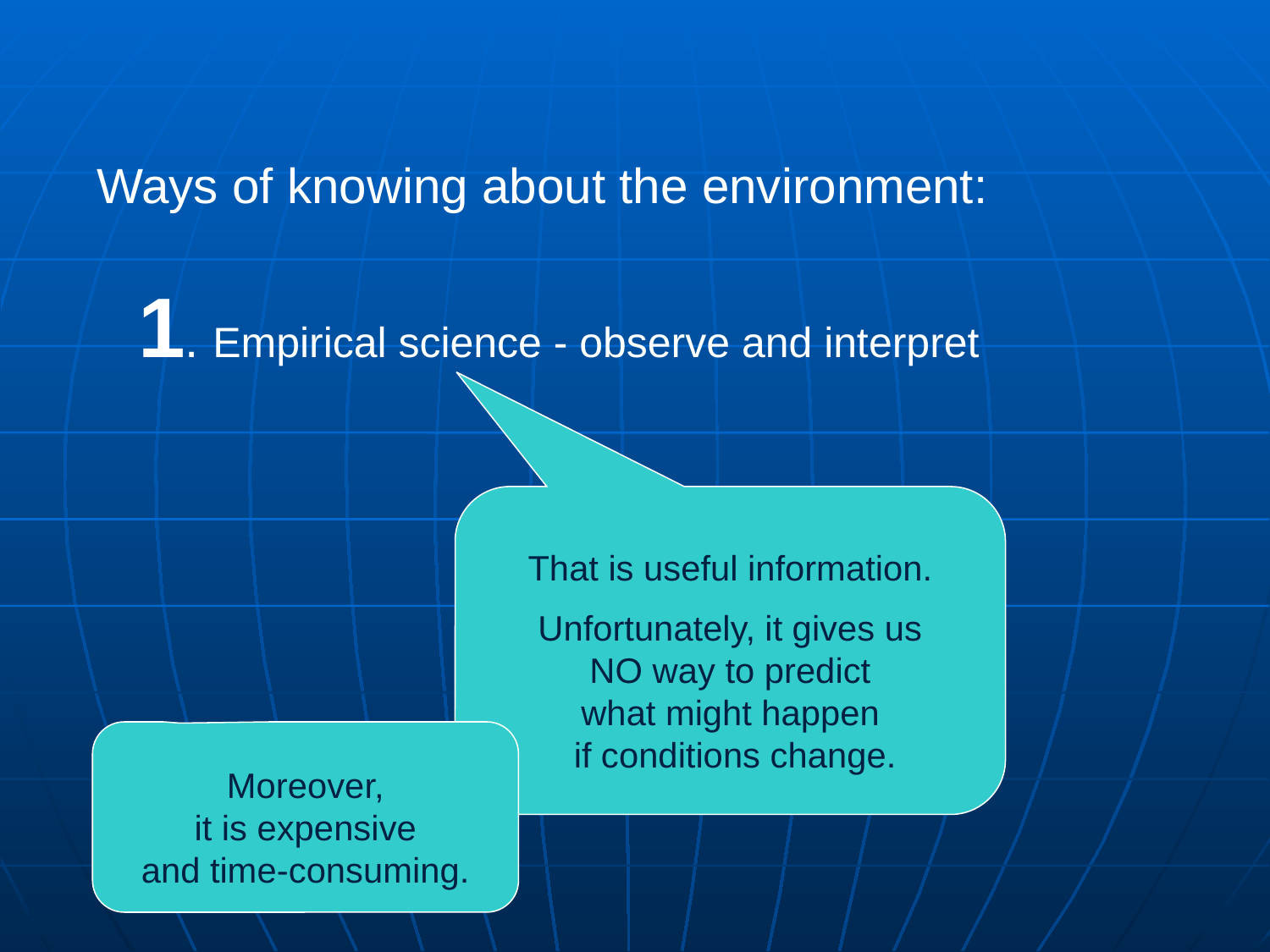

Ways of knowing about the environment:

   1. Empirical science - observe and interpret
That is useful information.

Unfortunately, it gives us
NO way to predict
what might happen
 if conditions change.
Moreover,
it is expensive
and time-consuming.